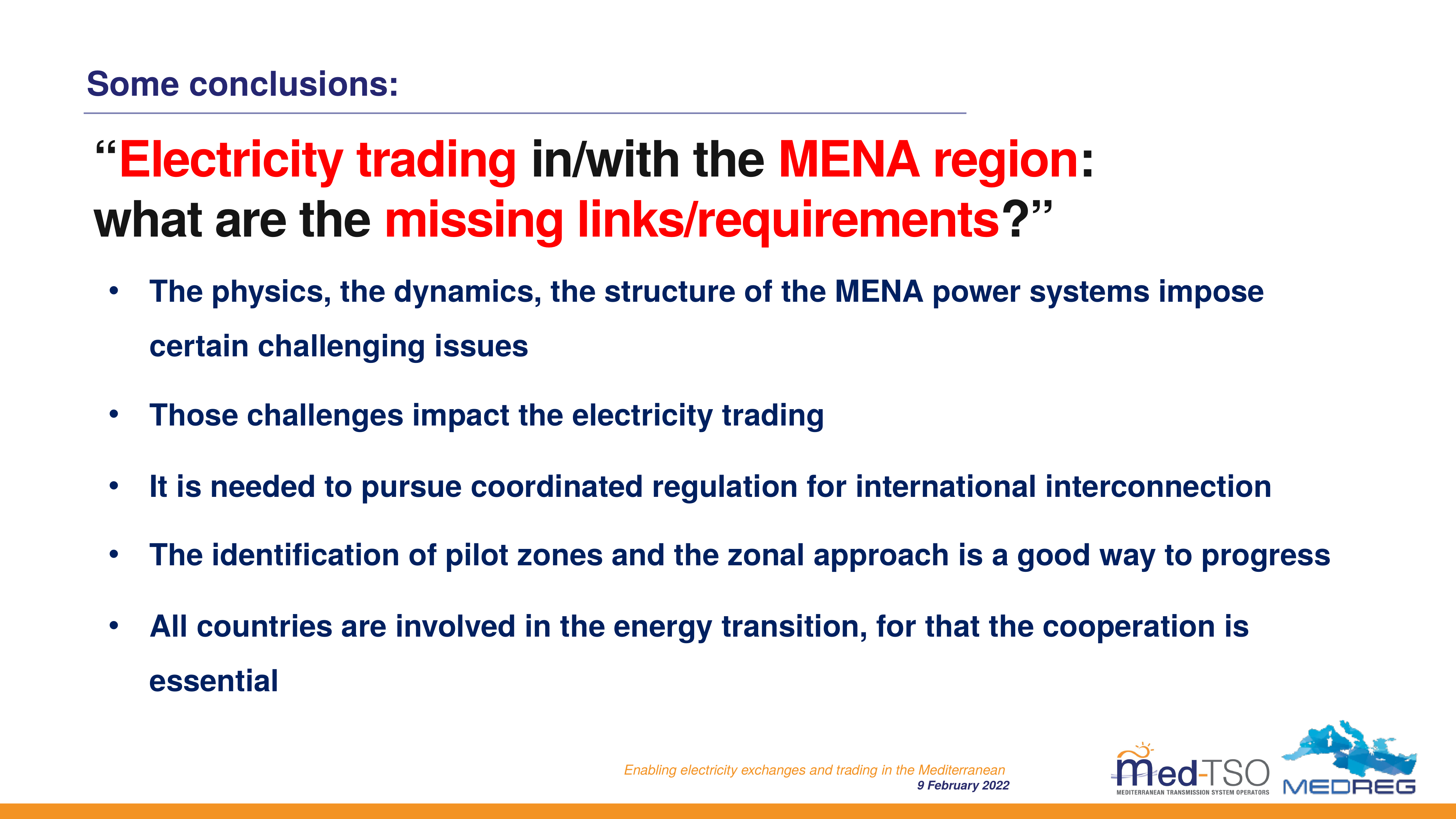

Some conclusions:

# “Electricity trading in/with the MENA region: what are the missing links/requirements?”
The physics, the dynamics, the structure of the MENA power systems impose certain challenging issues
Those challenges impact the electricity trading
It is needed to pursue coordinated regulation for international interconnection
The identification of pilot zones and the zonal approach is a good way to progress
All countries are involved in the energy transition, for that the cooperation is essential